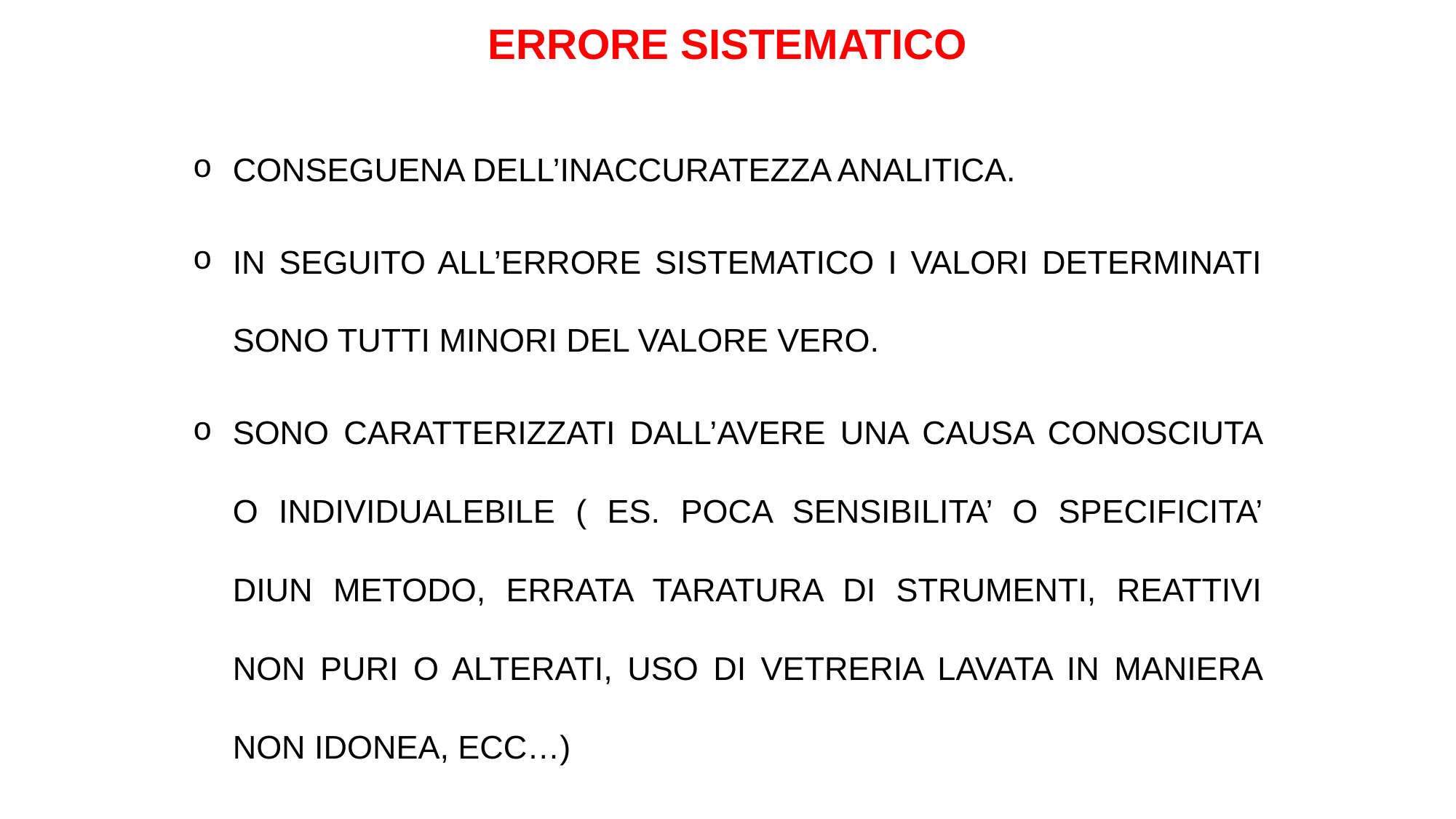

# ERRORE SISTEMATICO
CONSEGUENA DELL’INACCURATEZZA ANALITICA.
IN SEGUITO ALL’ERRORE SISTEMATICO I VALORI DETERMINATI SONO TUTTI MINORI DEL VALORE VERO.
SONO CARATTERIZZATI DALL’AVERE UNA CAUSA CONOSCIUTA O INDIVIDUALEBILE ( ES. POCA SENSIBILITA’ O SPECIFICITA’ DIUN METODO, ERRATA TARATURA DI STRUMENTI, REATTIVI NON PURI O ALTERATI, USO DI VETRERIA LAVATA IN MANIERA NON IDONEA, ECC…)